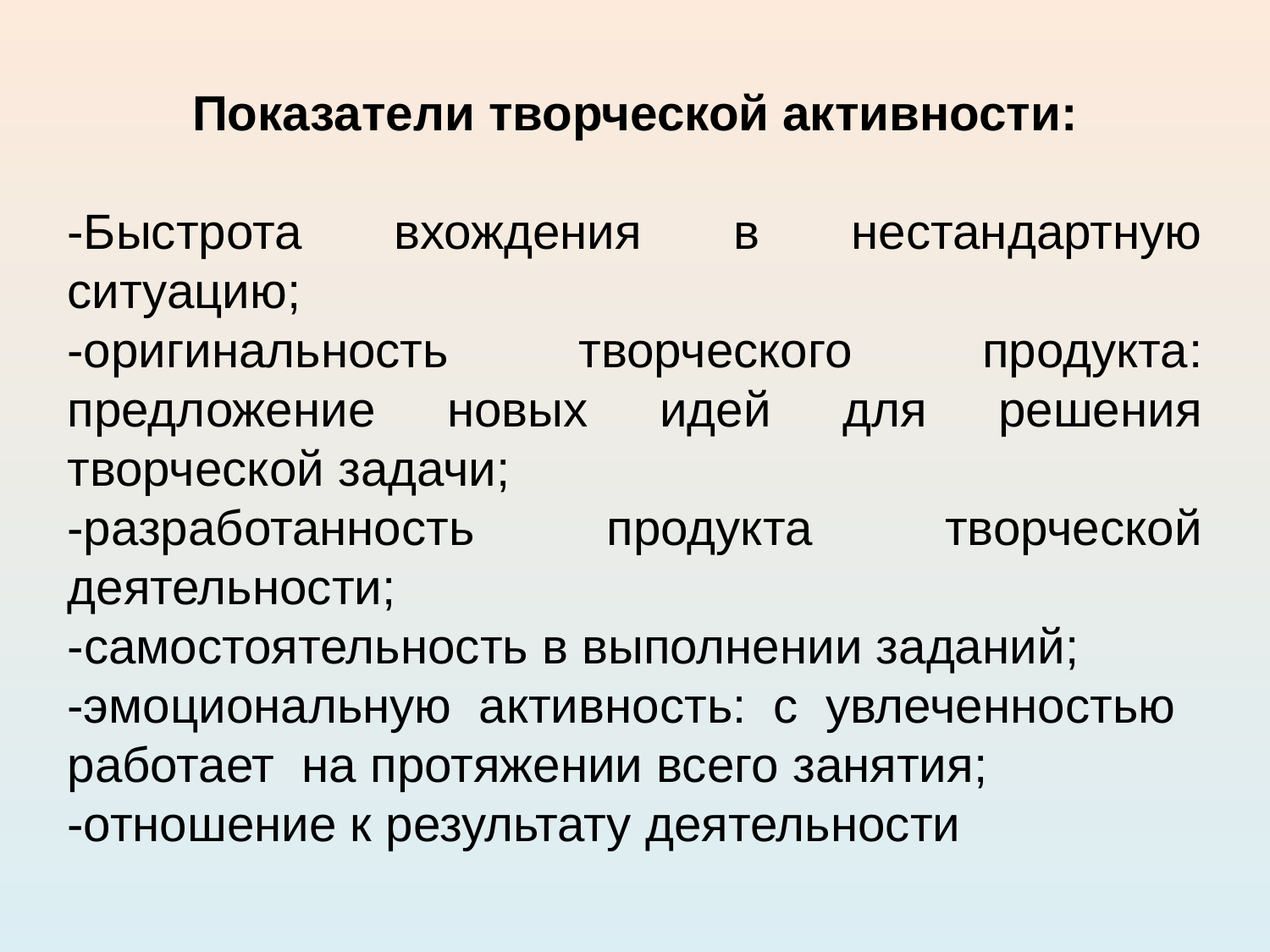

Показатели творческой активности:

-Быстрота вхождения в нестандартную ситуацию;
-оригинальность творческого продукта: предложение новых идей для решения творческой задачи;
-разработанность продукта творческой деятельности;
-самостоятельность в выполнении заданий;
-эмоциональную активность: с увлеченностью  работает  на протяжении всего занятия;
-отношение к результату деятельности